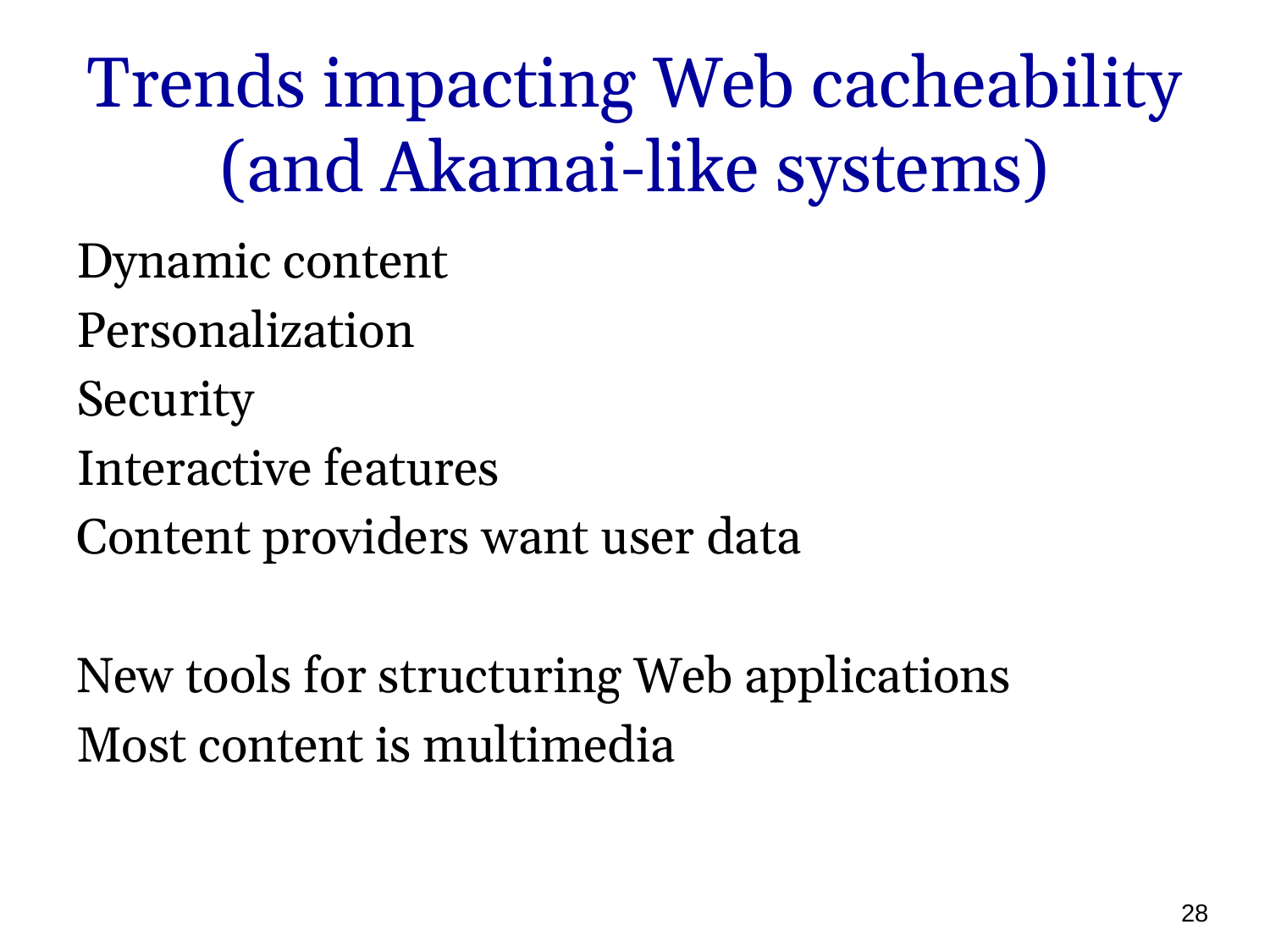

# Trends impacting Web cacheability (and Akamai-like systems)
Dynamic content
Personalization
Security
Interactive features
Content providers want user data

New tools for structuring Web applications
Most content is multimedia

28